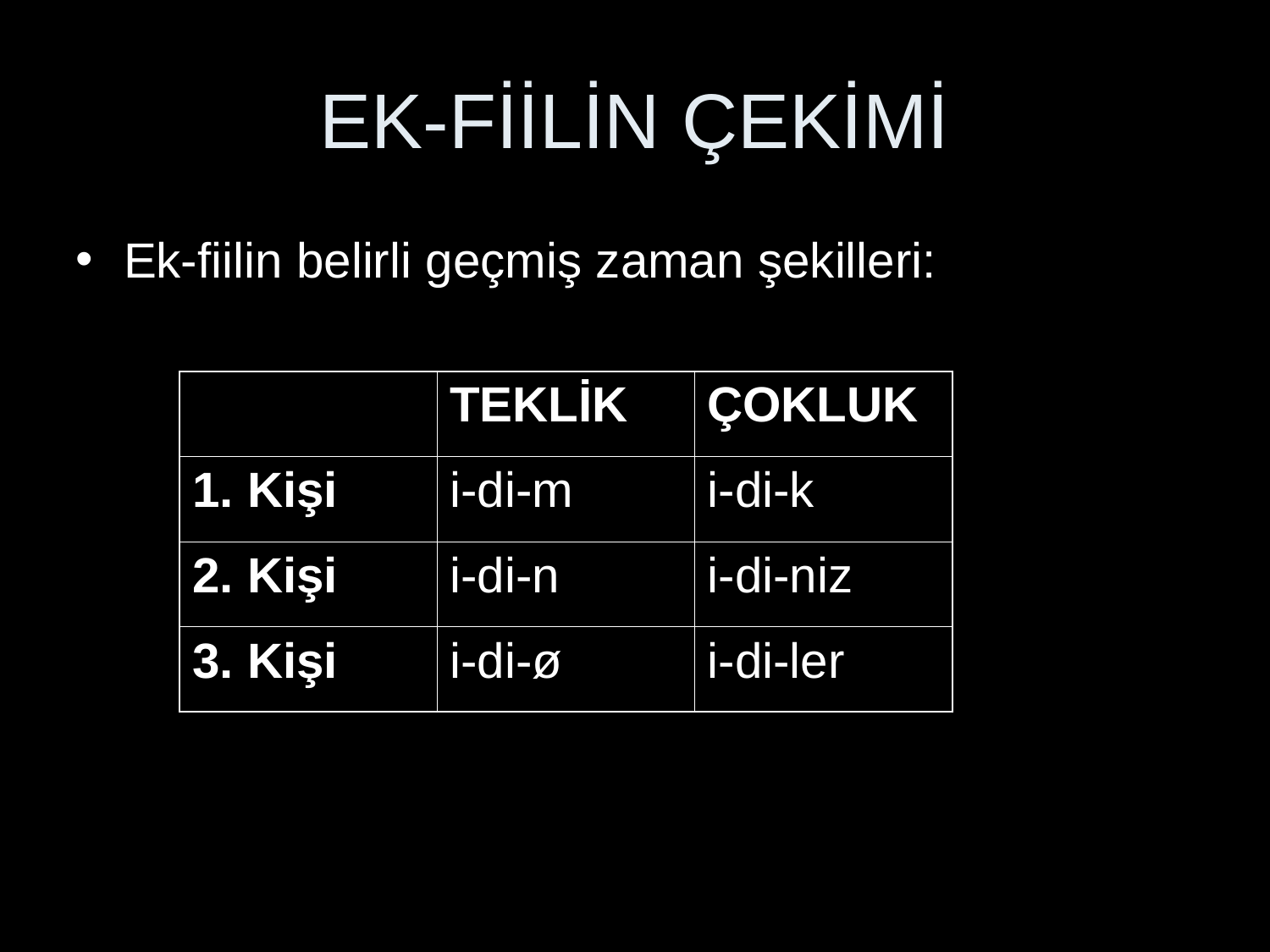

# EK-FİİLİN ÇEKİMİ
Ek-fiilin belirli geçmiş zaman şekilleri:

|  | TEKLİK | ÇOKLUK |
| --- | --- | --- |
| 1. Kişi | i-di-m | i-di-k |
| 2. Kişi | i-di-n | i-di-niz |
| 3. Kişi | i-di-ø | i-di-ler |